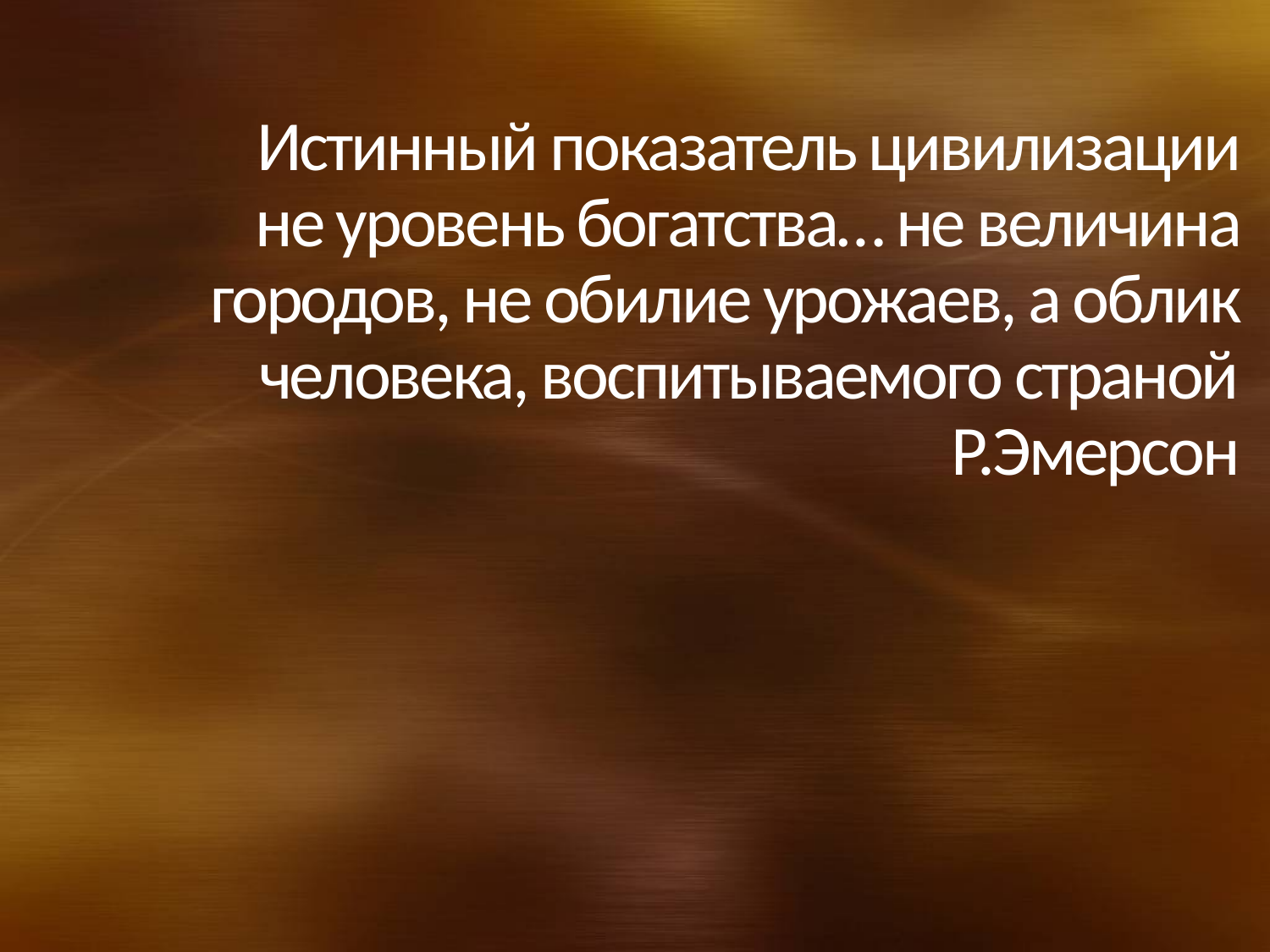

# Истинный показатель цивилизации не уровень богатства… не величина городов, не обилие урожаев, а облик человека, воспитываемого страной Р.Эмерсон